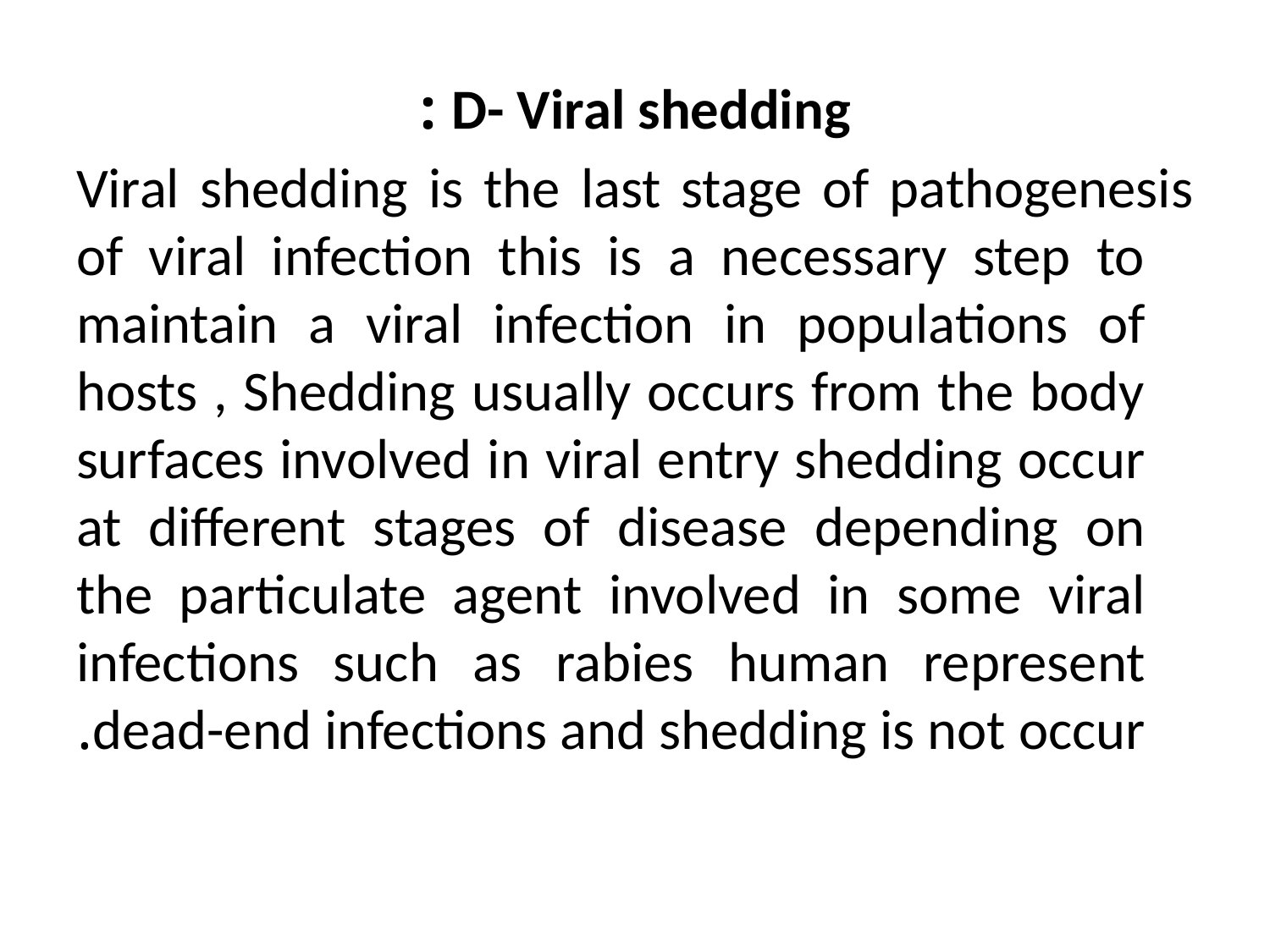

D- Viral shedding :
Viral shedding is the last stage of pathogenesis of viral infection this is a necessary step to maintain a viral infection in populations of hosts , Shedding usually occurs from the body surfaces involved in viral entry shedding occur at different stages of disease depending on the particulate agent involved in some viral infections such as rabies human represent dead-end infections and shedding is not occur.